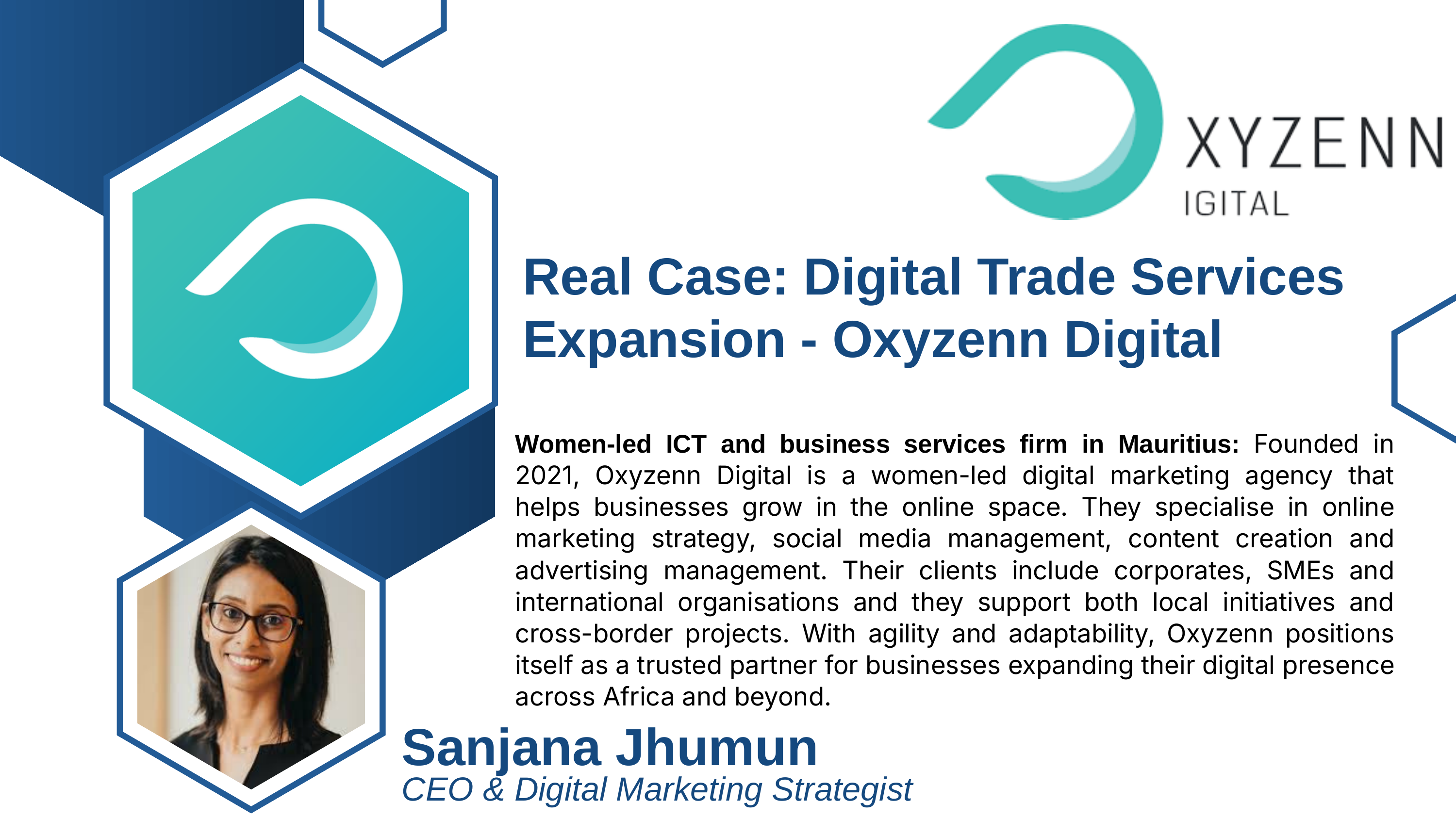

Real Case: Digital Trade Services Expansion - Oxyzenn Digital

Women-led ICT and business services firm in Mauritius: Founded in 2021, Oxyzenn Digital is a women-led digital marketing agency that helps businesses grow in the online space. They specialise in online marketing strategy, social media management, content creation and advertising management. Their clients include corporates, SMEs and international organisations and they support both local initiatives and cross-border projects. With agility and adaptability, Oxyzenn positions itself as a trusted partner for businesses expanding their digital presence across Africa and beyond.

Sanjana Jhumun
CEO & Digital Marketing Strategist